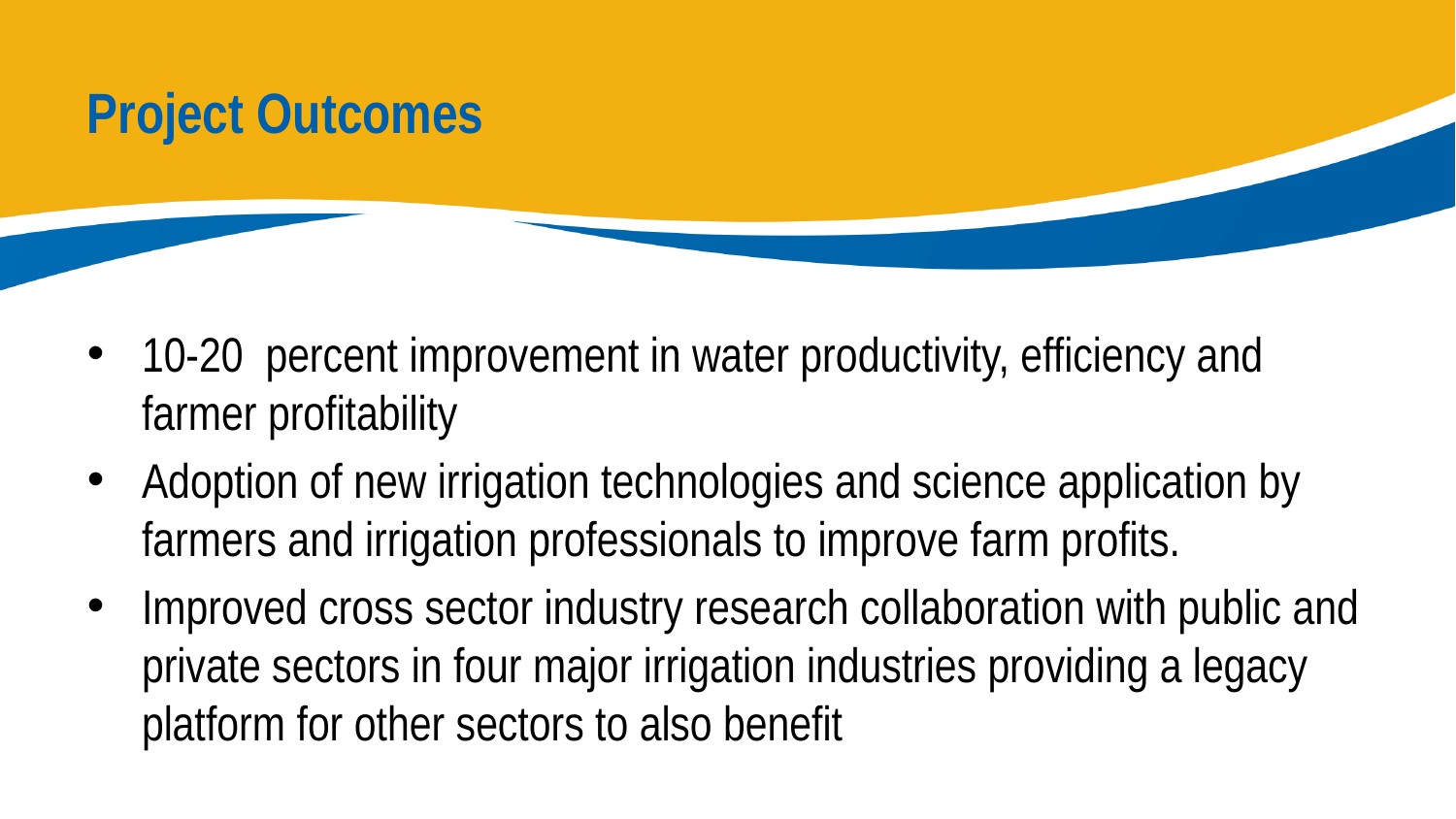

# Project Outcomes
10-20  percent improvement in water productivity, efficiency and farmer profitability
Adoption of new irrigation technologies and science application by farmers and irrigation professionals to improve farm profits.
Improved cross sector industry research collaboration with public and private sectors in four major irrigation industries providing a legacy platform for other sectors to also benefit